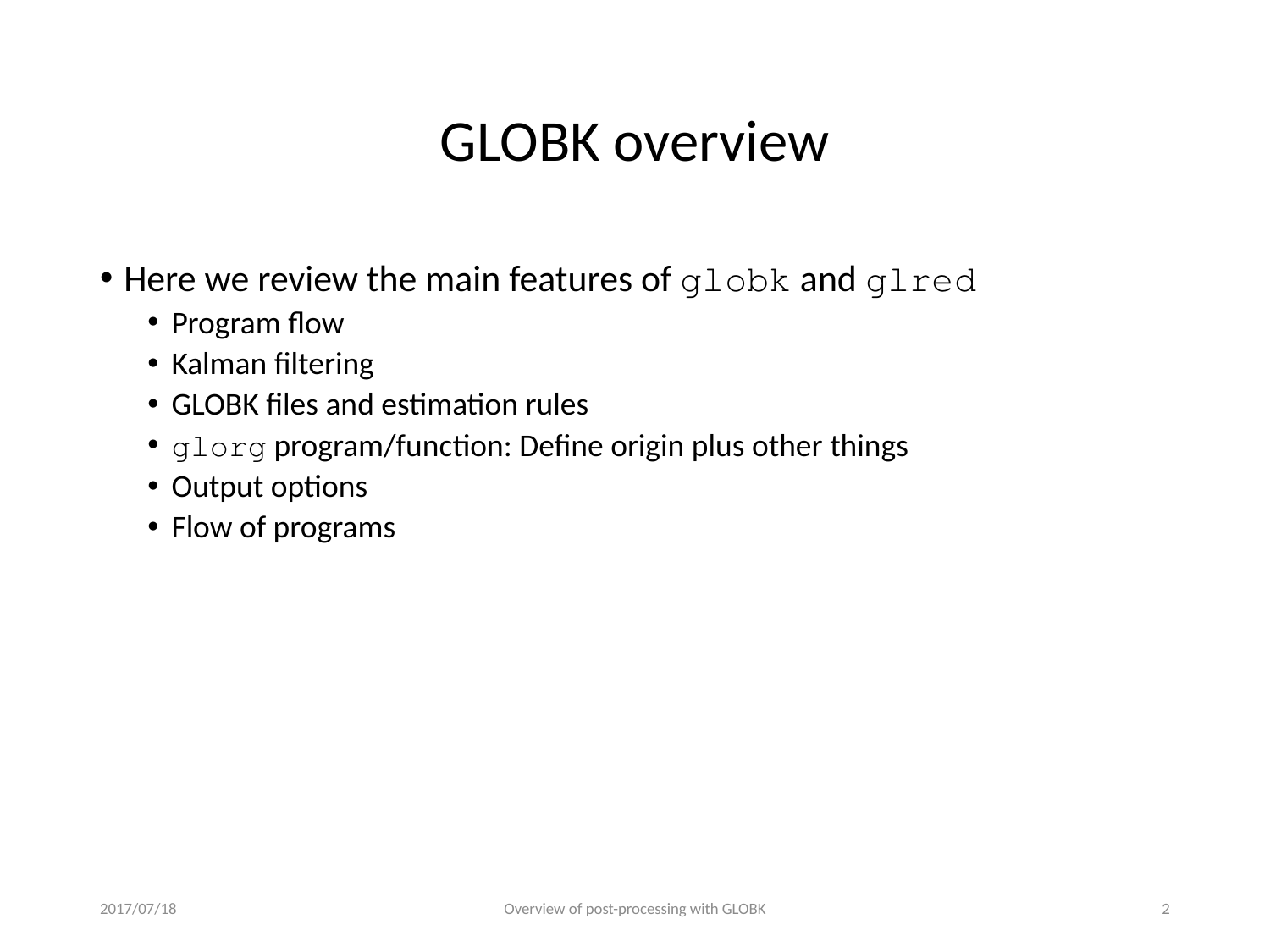

# GLOBK overview
Here we review the main features of globk and glred
Program flow
Kalman filtering
GLOBK files and estimation rules
glorg program/function: Define origin plus other things
Output options
Flow of programs
2017/07/18
Overview of post-processing with GLOBK
2